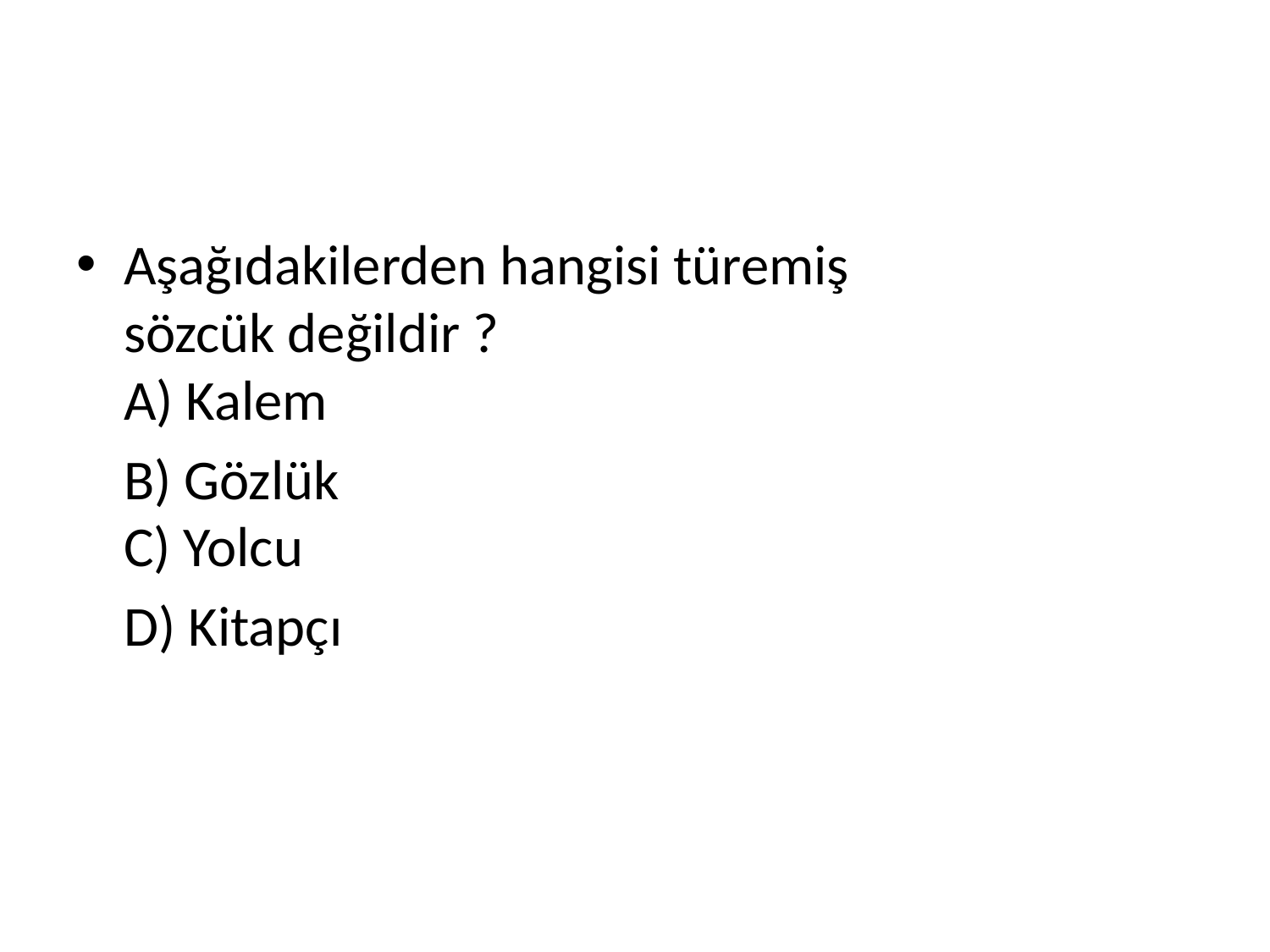

#
Aşağıdakilerden hangisi türemiş sözcük değildir ? 
A) Kalem
	B) Gözlük 
C) Yolcu
	D) Kitapçı